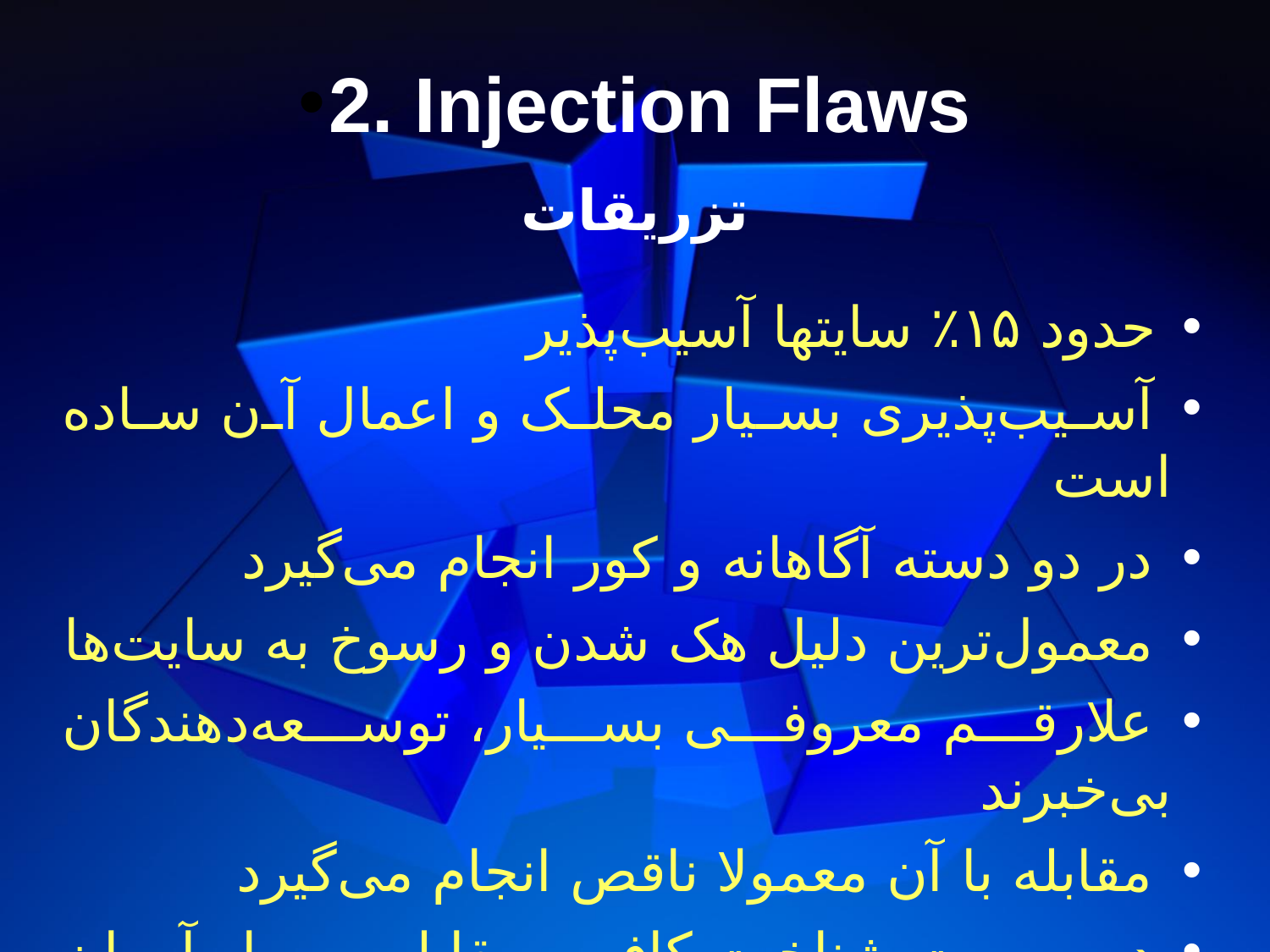

2. Injection Flaws
تزریقات
 حدود ۱۵٪ سایتها آسیب‌پذیر
 آسیب‌پذیری بسیار محلک و اعمال آن ساده است
 در دو دسته آگاهانه و کور انجام می‌گیرد
 معمول‌ترین دلیل هک شدن و رسوخ به سایت‌ها
 علارقم معروفی بسیار، توسعه‌دهندگان بی‌خبرند
 مقابله با آن معمولا ناقص انجام می‌گیرد
 در صورت شناخت کافی، مقابله بسیار آسان است